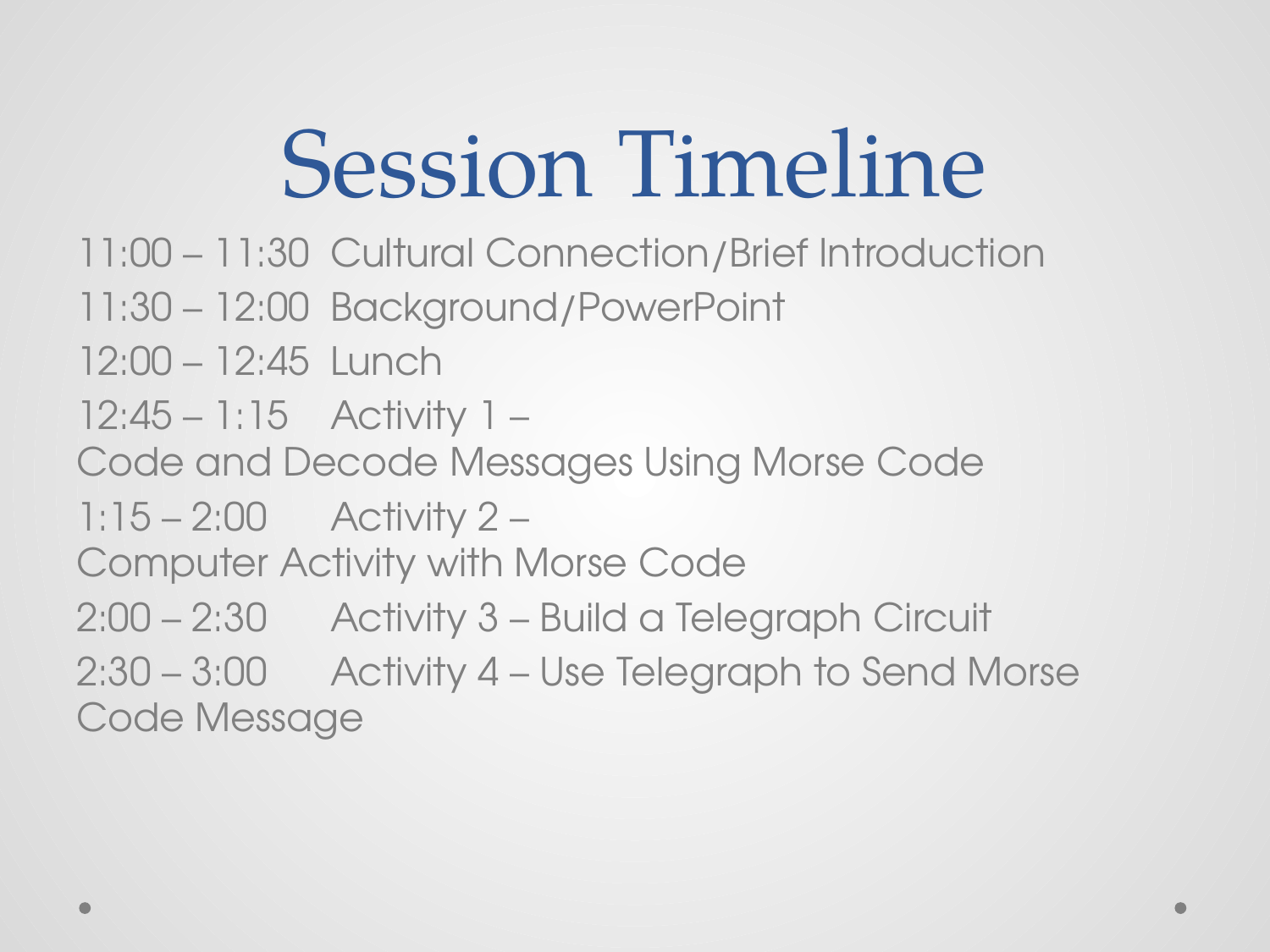

# Session Timeline
11:00 – 11:30	Cultural Connection/Brief Introduction
11:30 – 12:00	Background/PowerPoint
12:00 – 12:45	Lunch
12:45 – 1:15	Activity 1 –
Code and Decode Messages Using Morse Code
1:15 – 2:00	Activity 2 –
Computer Activity with Morse Code
2:00 – 2:30	Activity 3 – Build a Telegraph Circuit
2:30 – 3:00	Activity 4 – Use Telegraph to Send Morse Code Message